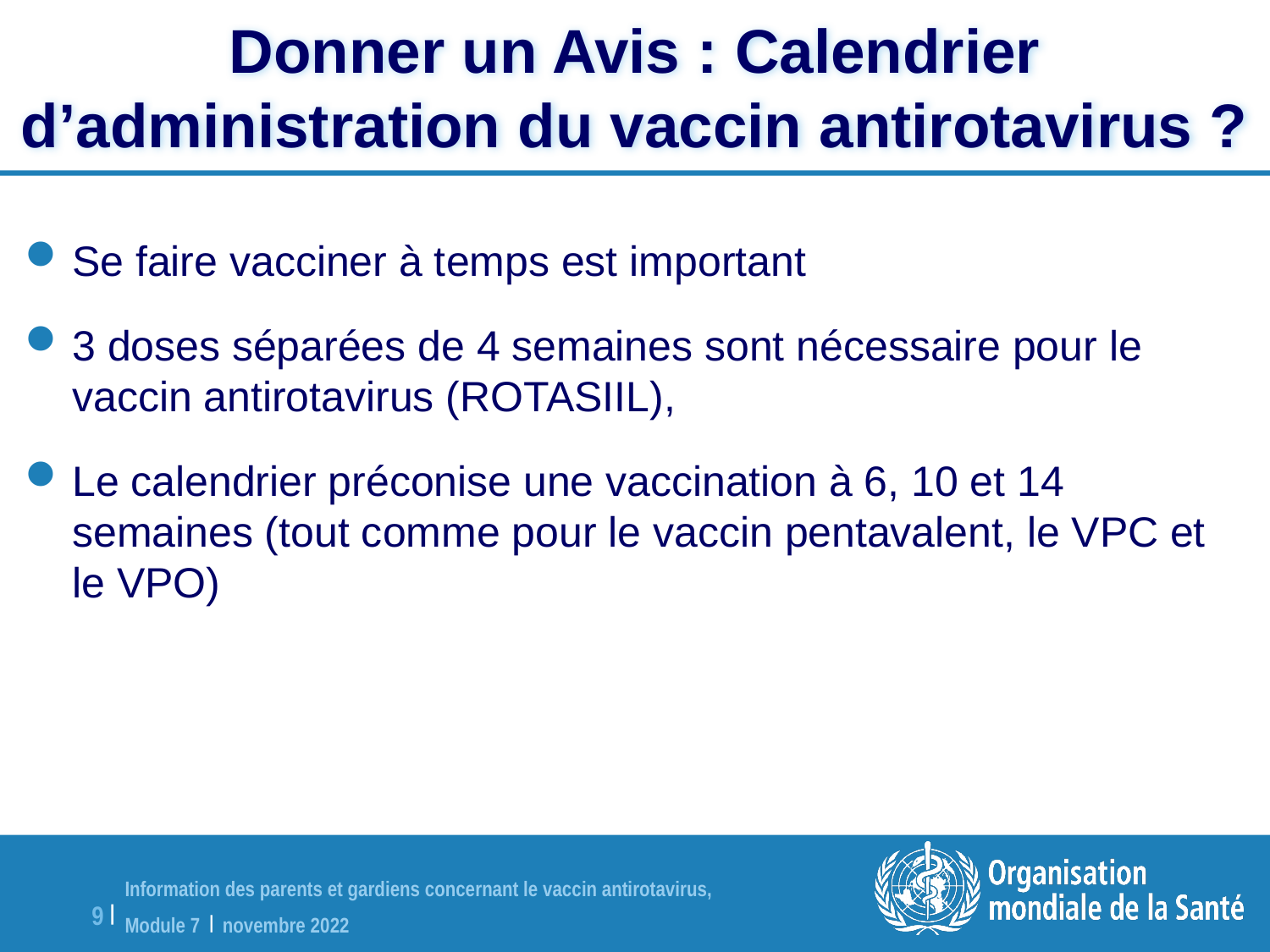

Donner un Avis : Calendrier d’administration du vaccin antirotavirus ?

Se faire vacciner à temps est important
3 doses séparées de 4 semaines sont nécessaire pour le vaccin antirotavirus (ROTASIIL),
Le calendrier préconise une vaccination à 6, 10 et 14 semaines (tout comme pour le vaccin pentavalent, le VPC et le VPO)